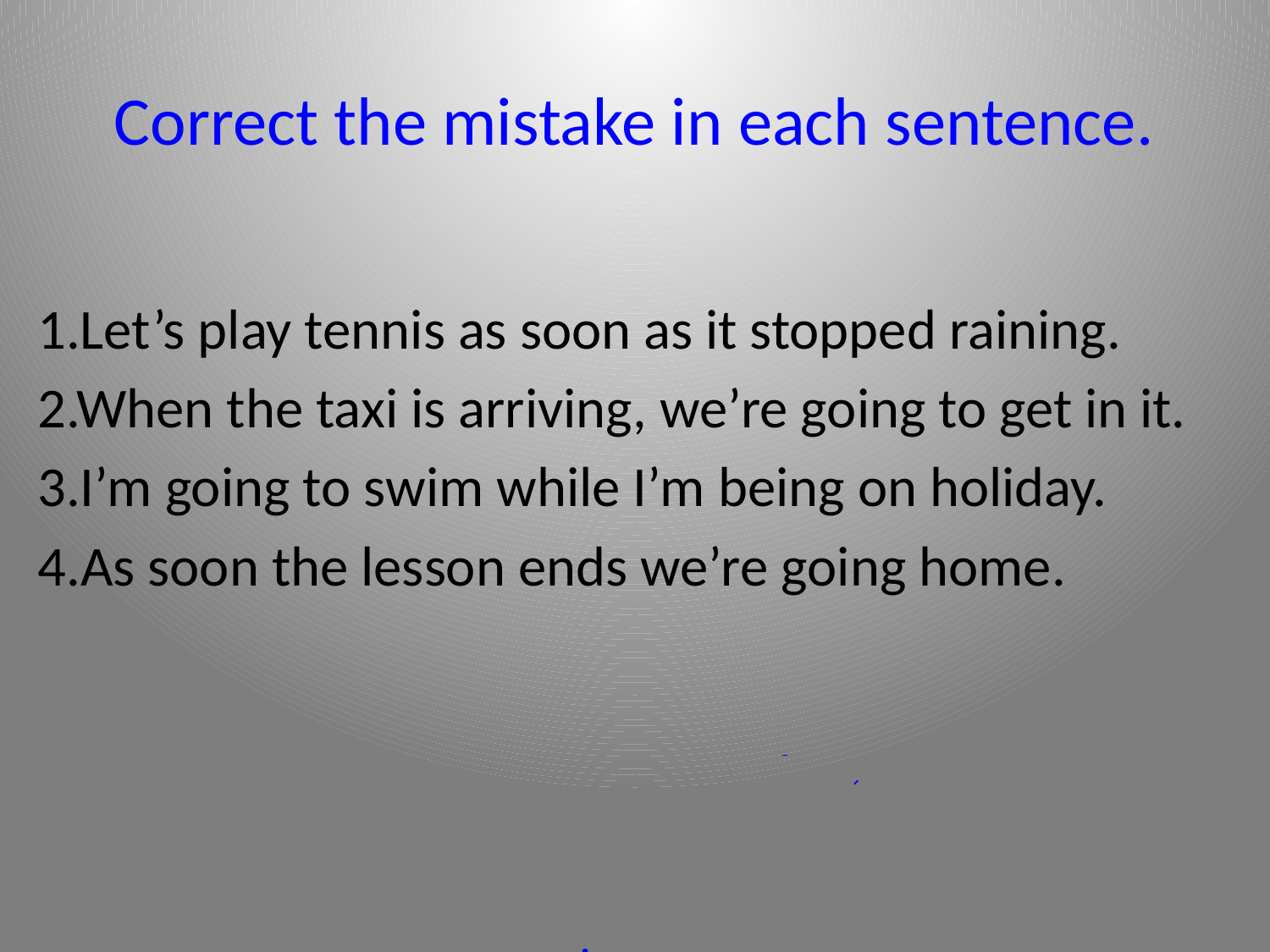

# Correct the mistake in each sentence.
1.Let’s play tennis as soon as it stopped raining.
2.When the taxi is arriving, we’re going to get in it.
3.I’m going to swim while I’m being on holiday.
4.As soon the lesson ends we’re going home.